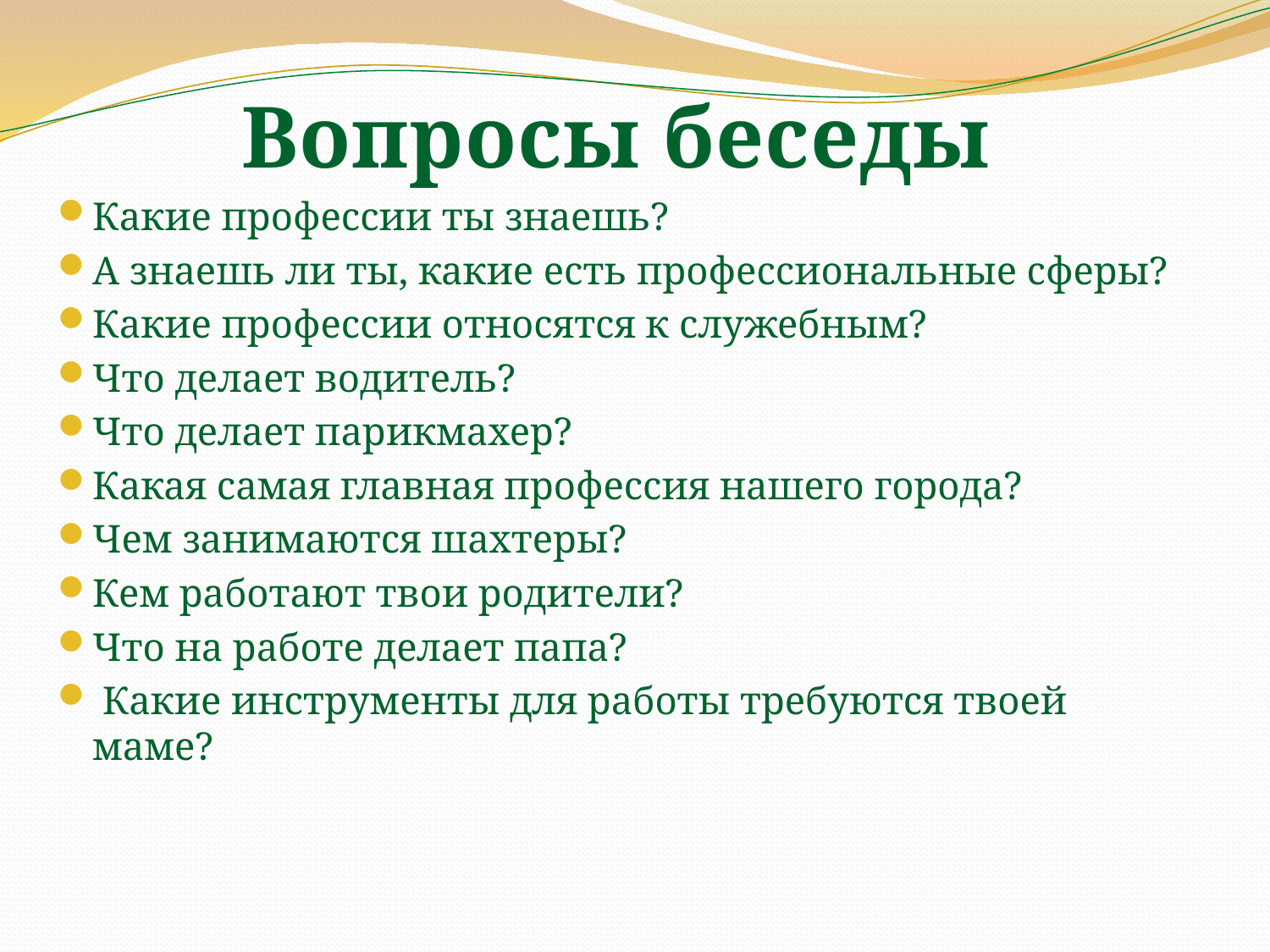

# Вопросы беседы
Какие профессии ты знаешь?
А знаешь ли ты, какие есть профессиональные сферы?
Какие профессии относятся к служебным?
Что делает водитель?
Что делает парикмахер?
Какая самая главная профессия нашего города?
Чем занимаются шахтеры?
Кем работают твои родители?
Что на работе делает папа?
 Какие инструменты для работы требуются твоей маме?